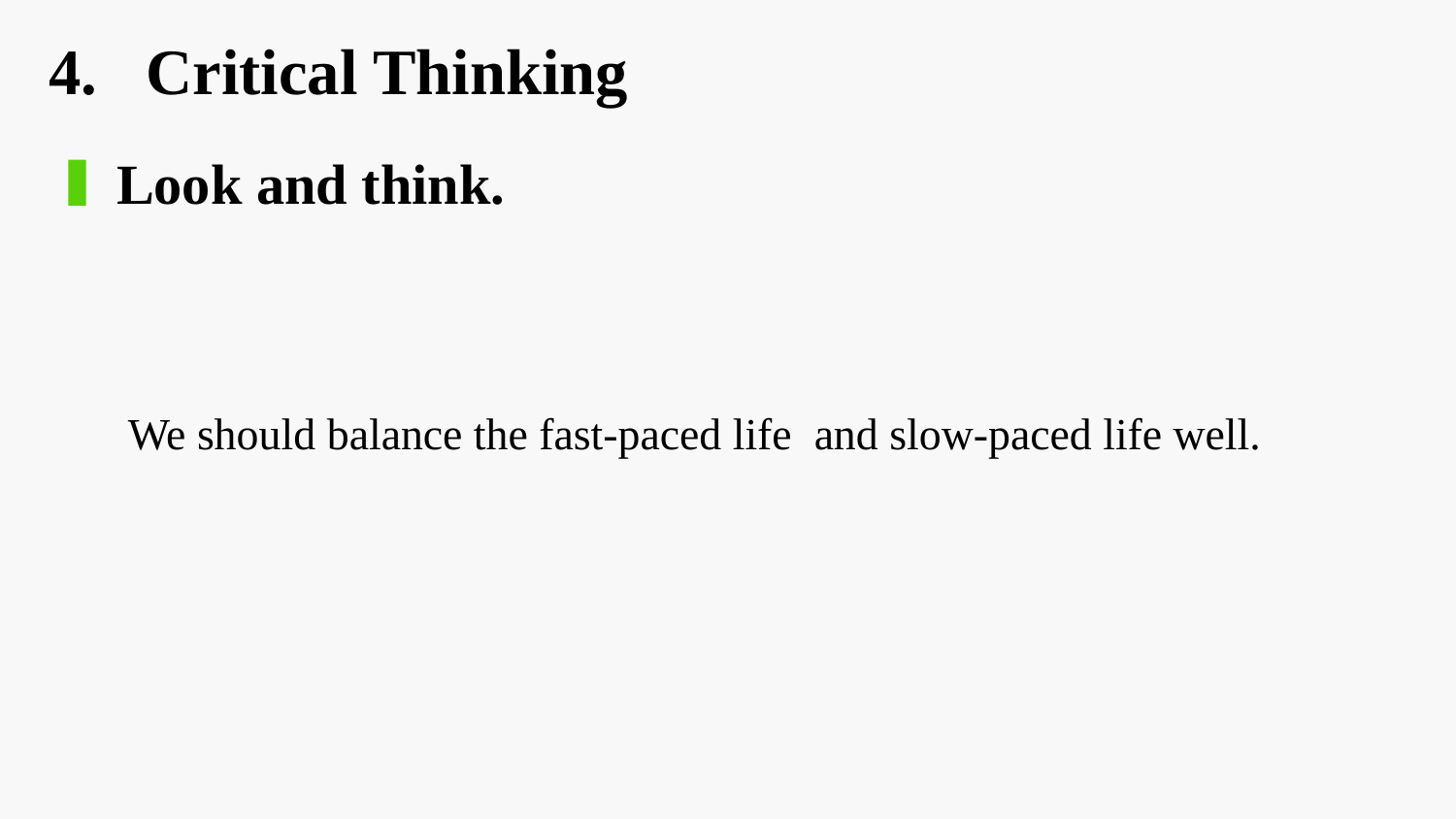

4.   Critical Thinking
 Look and think.

We should balance the fast-paced life  and slow-paced life well.